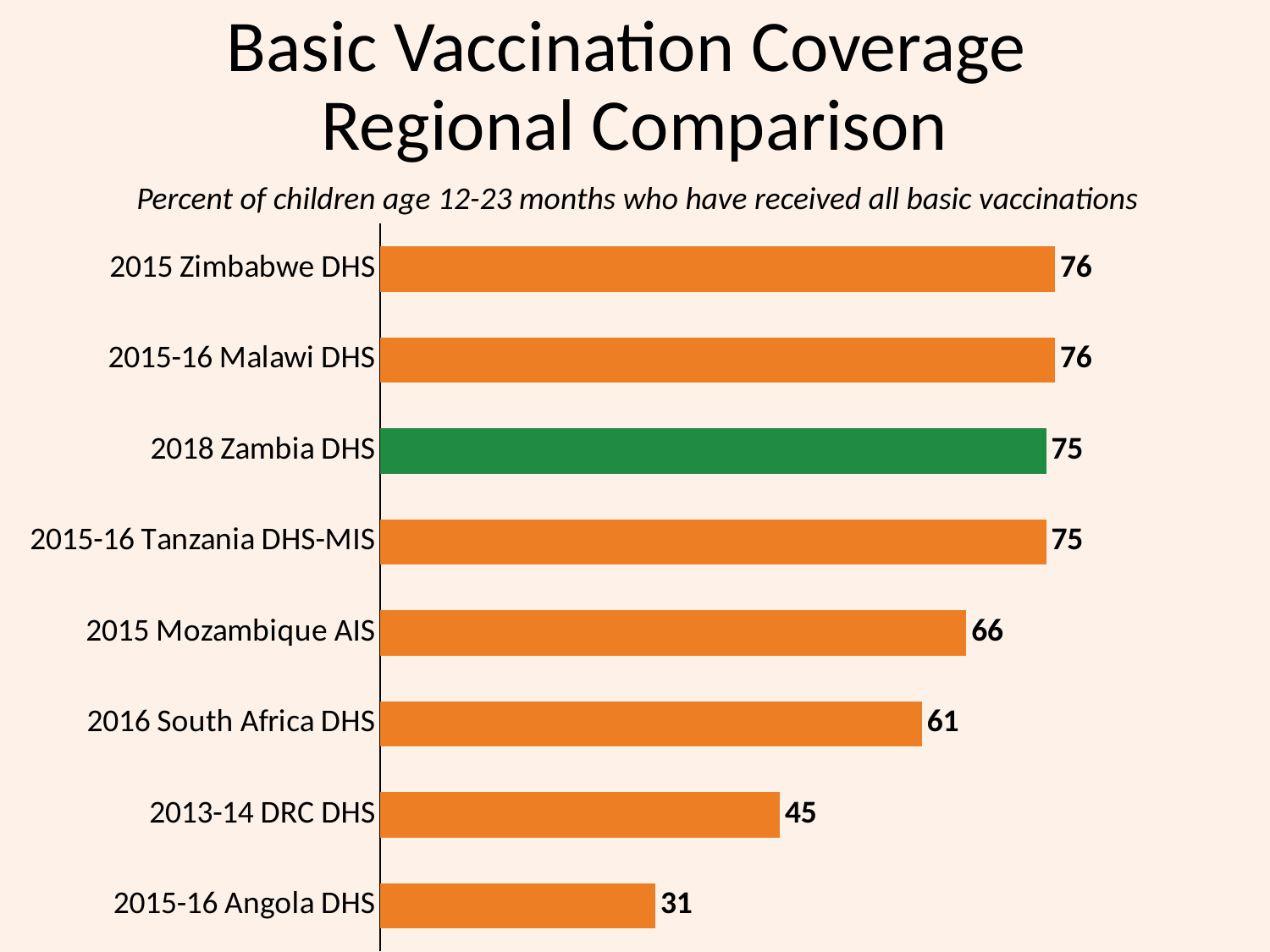

# Basic Vaccination Coverage Regional Comparison
Percent of children age 12-23 months who have received all basic vaccinations

### Chart

| Category | Series 1 |
|---|---|
| 2015-16 Angola DHS | 31.0 |
| 2013-14 DRC DHS | 45.0 |
| 2016 South Africa DHS | 61.0 |
| 2015 Mozambique AIS | 66.0 |
| 2015-16 Tanzania DHS-MIS | 75.0 |
| 2018 Zambia DHS | 75.0 |
| 2015-16 Malawi DHS | 76.0 |
| 2015 Zimbabwe DHS | 76.0 |